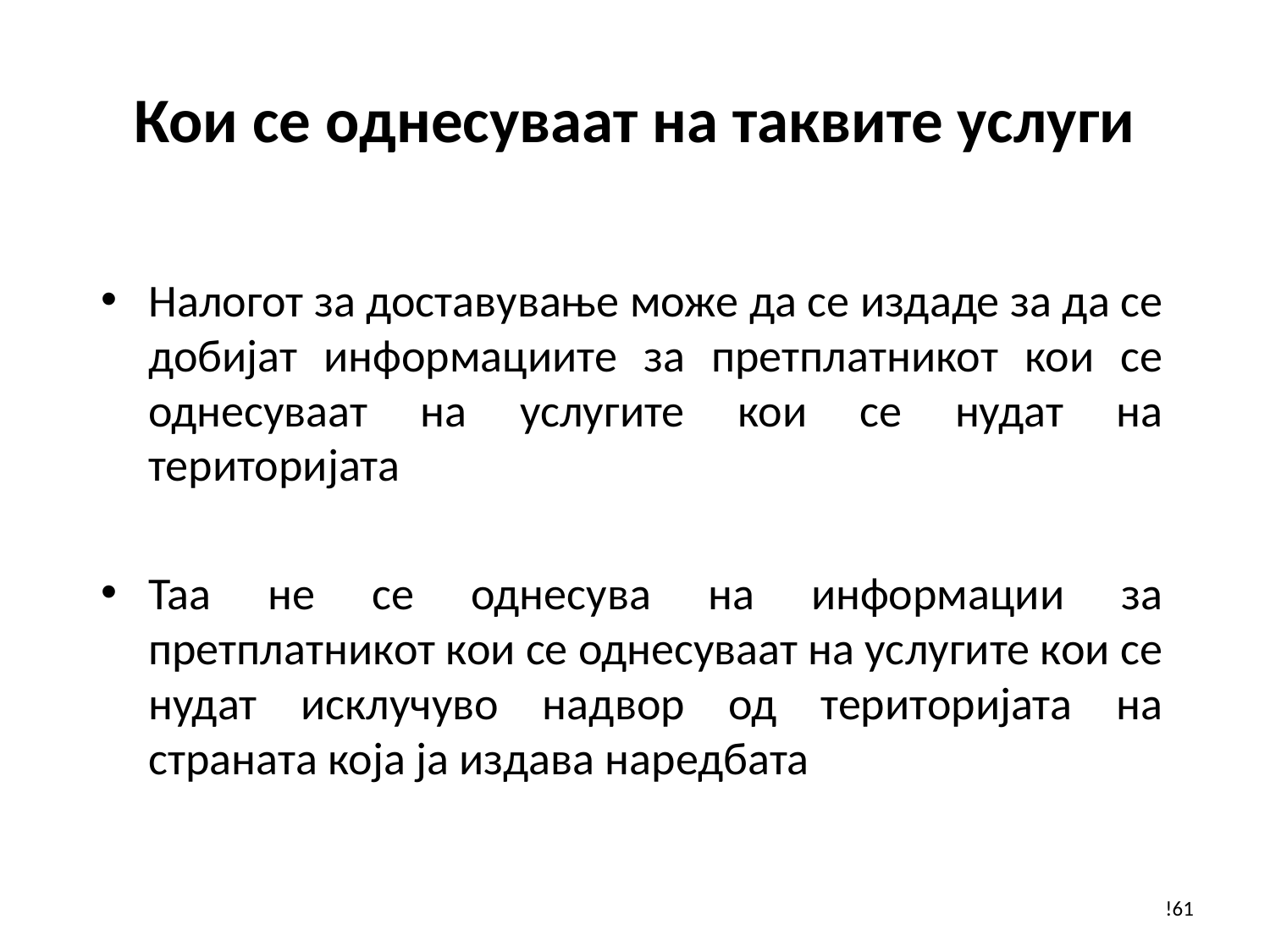

# Кои се однесуваат на таквите услуги
Налогот за доставување може да се издаде за да се добијат информациите за претплатникот кои се однесуваат на услугите кои се нудат на територијата

Таа не се однесува на информации за претплатникот кои се однесуваат на услугите кои се нудат исклучуво надвор од територијата на страната која ја издава наредбата
!61